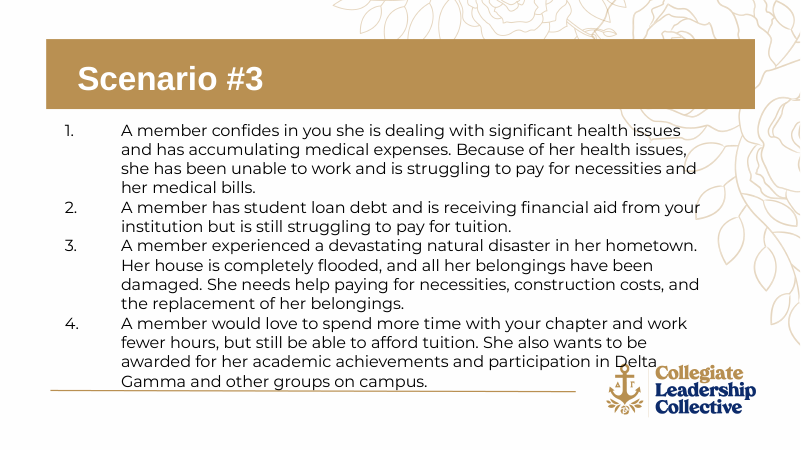

Scenario #3
A member confides in you she is dealing with significant health issues and has accumulating medical expenses. Because of her health issues, she has been unable to work and is struggling to pay for necessities and her medical bills.
A member has student loan debt and is receiving financial aid from your institution but is still struggling to pay for tuition.
A member experienced a devastating natural disaster in her hometown. Her house is completely flooded, and all her belongings have been damaged. She needs help paying for necessities, construction costs, and the replacement of her belongings.
A member would love to spend more time with your chapter and work fewer hours, but still be able to afford tuition. She also wants to be awarded for her academic achievements and participation in Delta Gamma and other groups on campus.